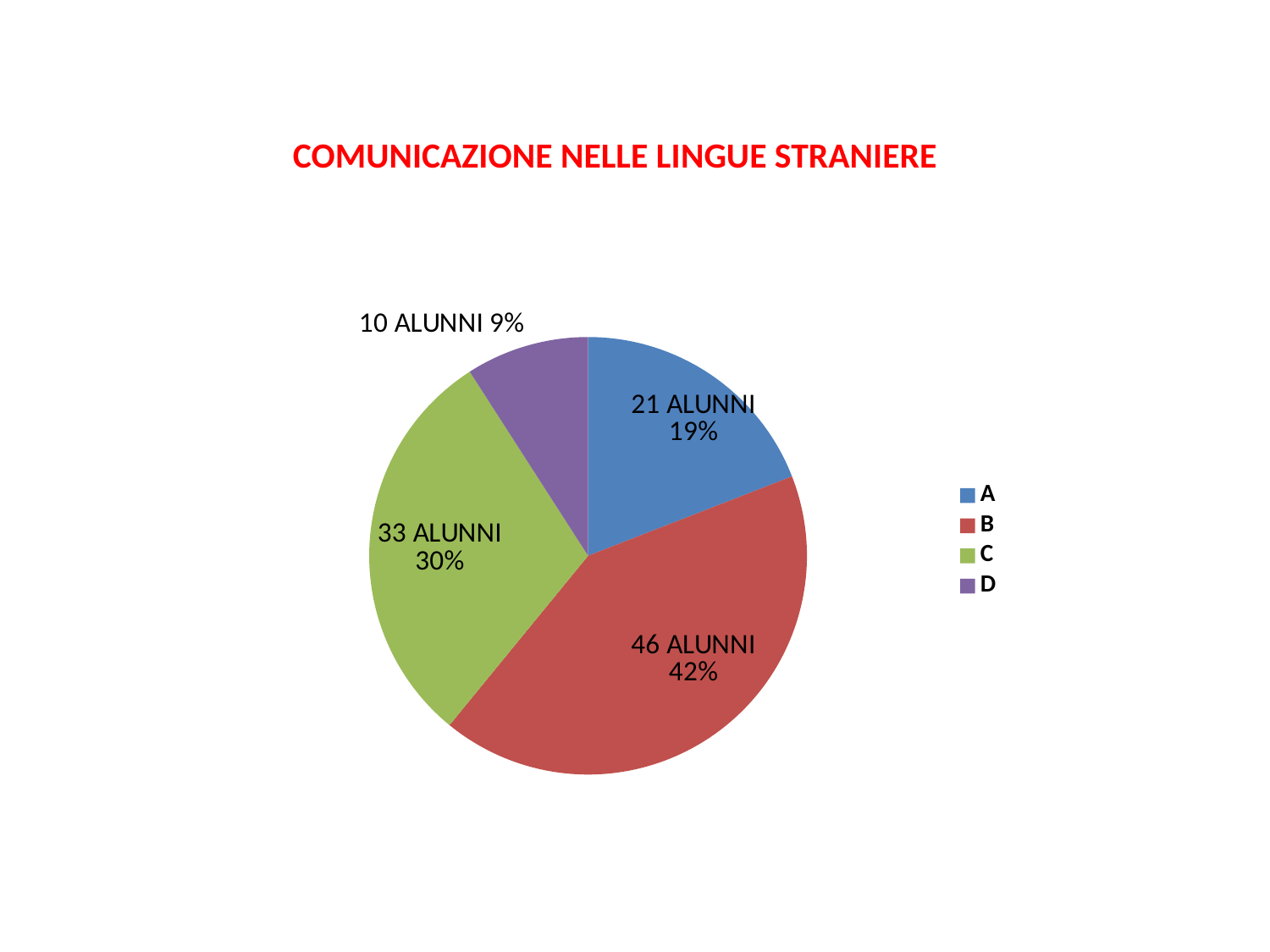

COMUNICAZIONE NELLE LINGUE STRANIERE

### Chart

| Category |  |
|---|---|
| A | 21.0 |
| B | 46.0 |
| C | 33.0 |
| D | 10.0 |